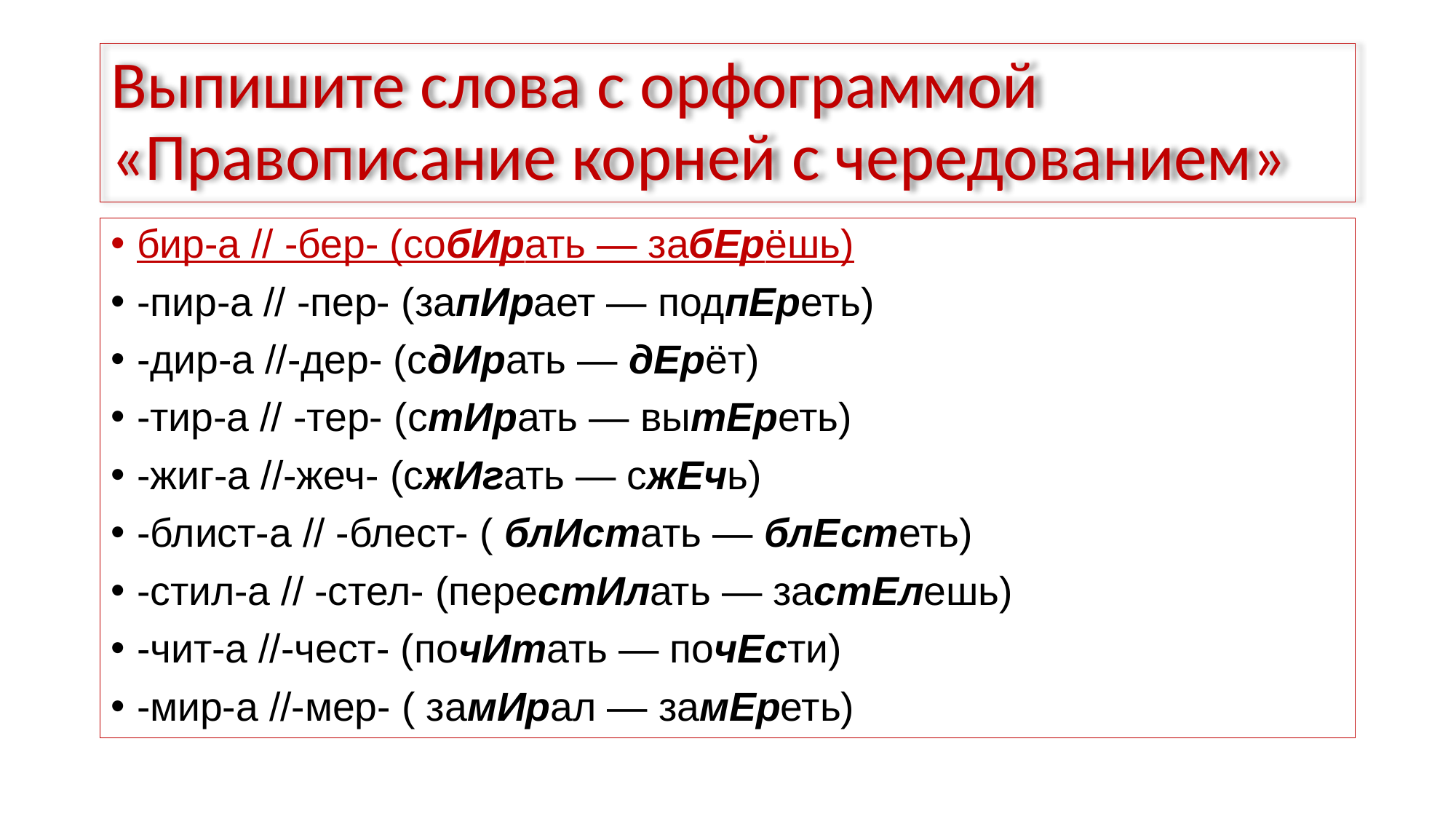

# Выпишите слова с орфограммой «Правописание корней с чередованием»
бир-а // -бер- (собИрать — забЕрёшь)
-пир-а // -пер- (запИрает — подпЕреть)
-дир-а //-дер- (сдИрать — дЕрёт)
-тир-а // -тер- (стИрать — вытЕреть)
-жиг-а //-жеч- (сжИгать — сжЕчь)
-блист-а // -блест- ( блИстать — блЕстеть)
-стил-а // -стел- (перестИлать — застЕлешь)
-чит-а //-чест- (почИтать — почЕсти)
-мир-а //-мер- ( замИрал — замЕреть)